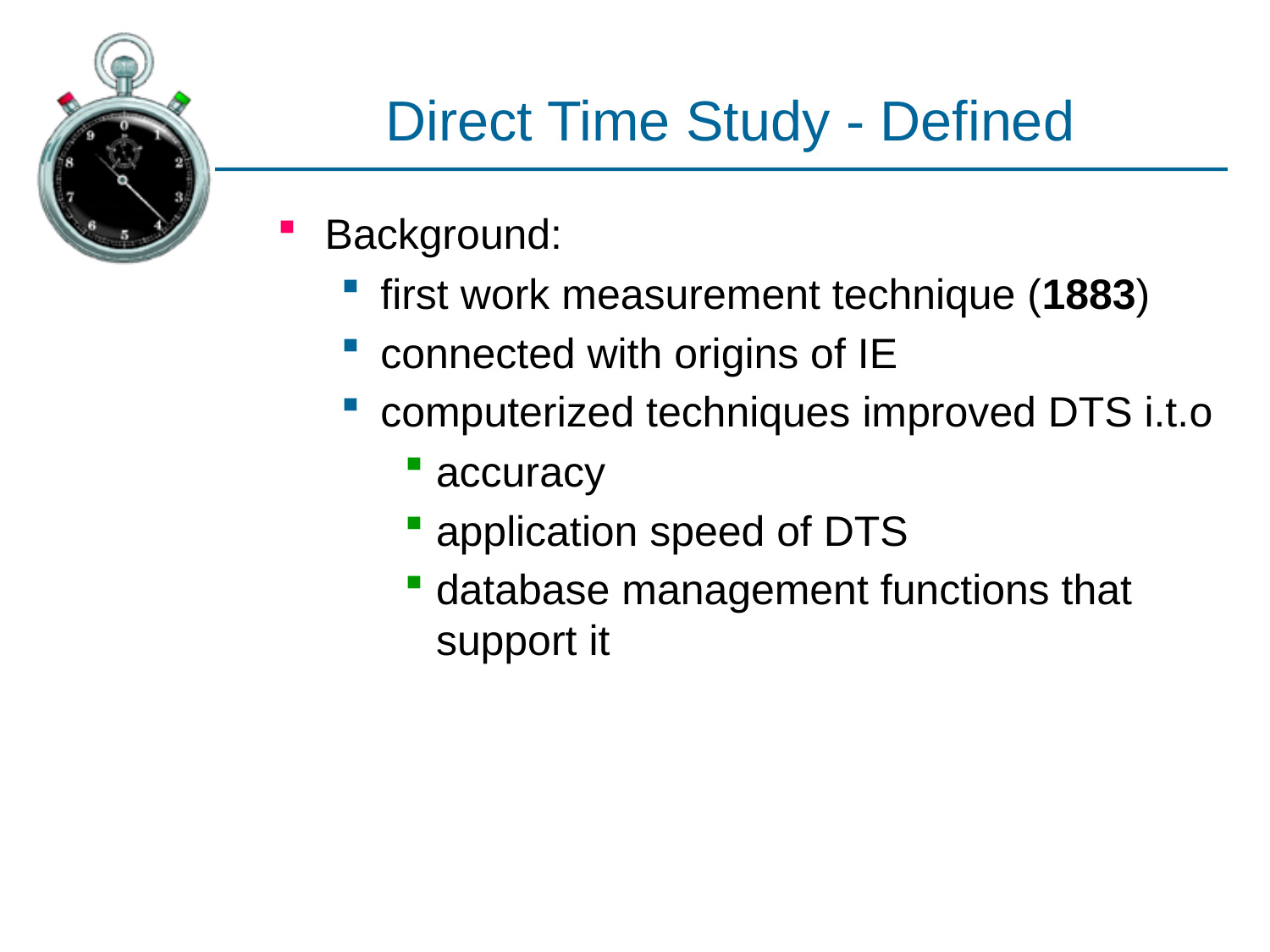

# Direct Time Study - Defined
Background:
first work measurement technique (1883)
connected with origins of IE
computerized techniques improved DTS i.t.o
accuracy
application speed of DTS
database management functions that support it